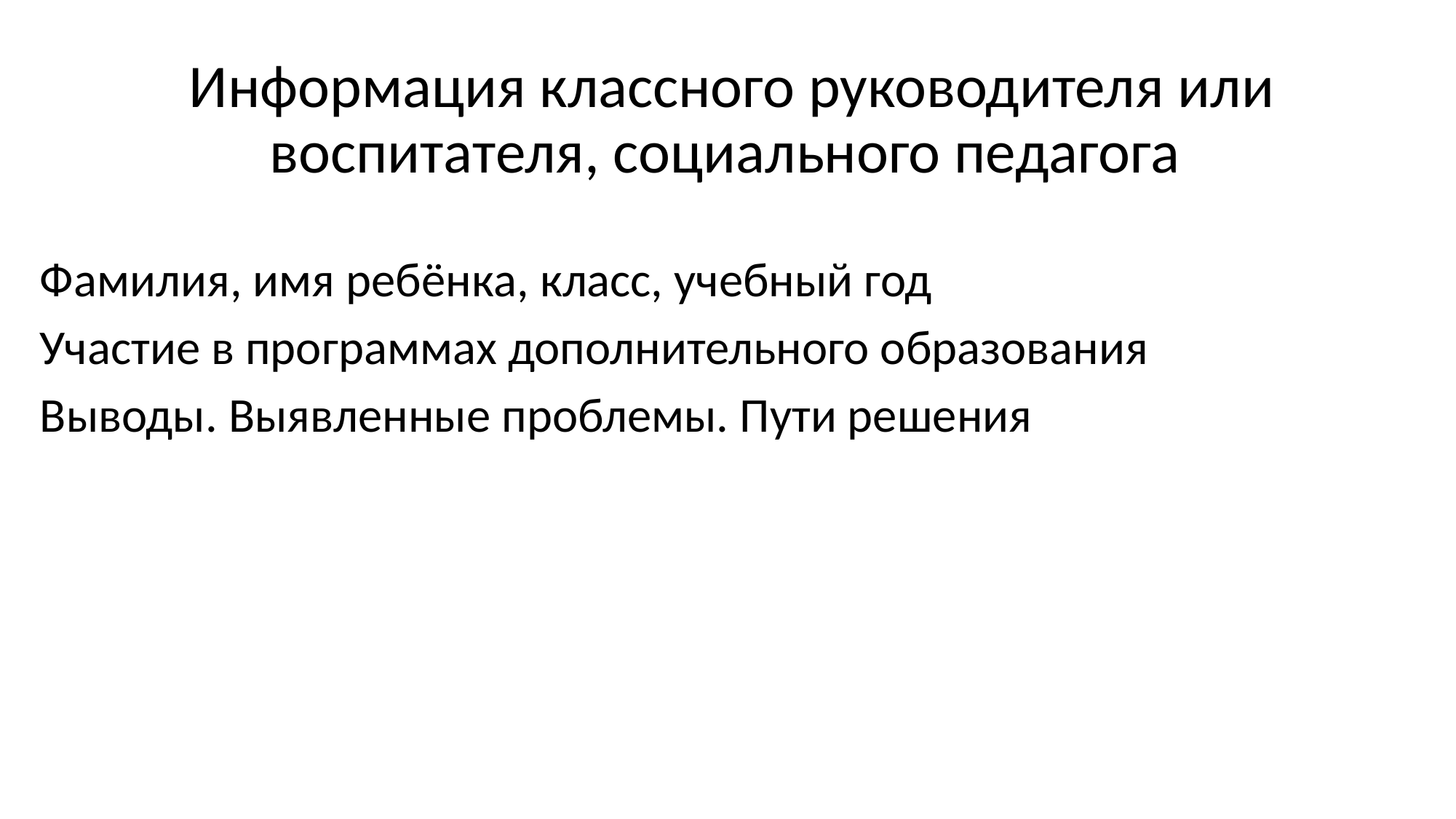

# Информация классного руководителя или воспитателя, социального педагога
Фамилия, имя ребёнка, класс, учебный год
Участие в программах дополнительного образования
Выводы. Выявленные проблемы. Пути решения